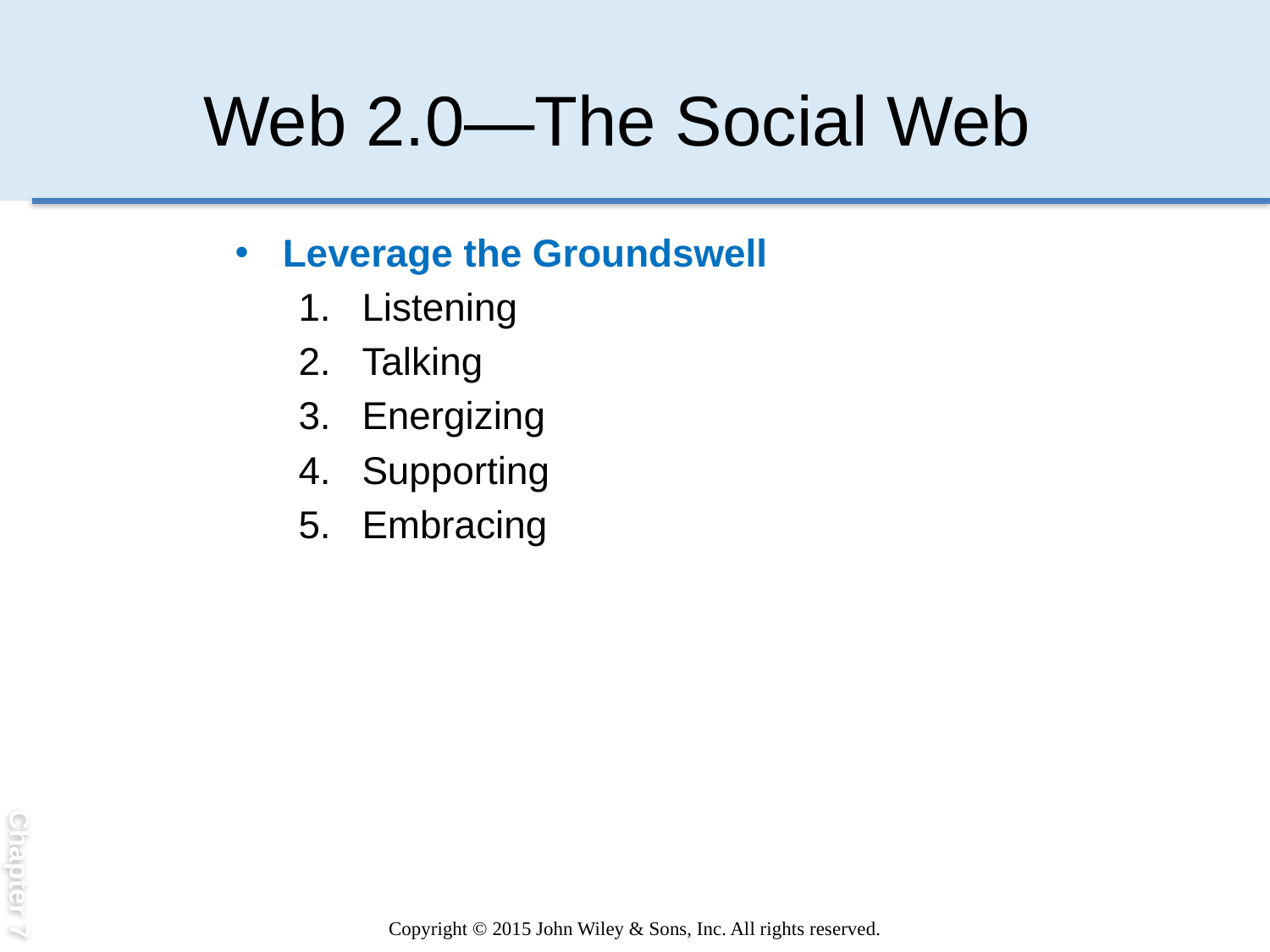

Chapter 7
# Web 2.0—The Social Web
Leverage the Groundswell
Listening
Talking
Energizing
Supporting
Embracing